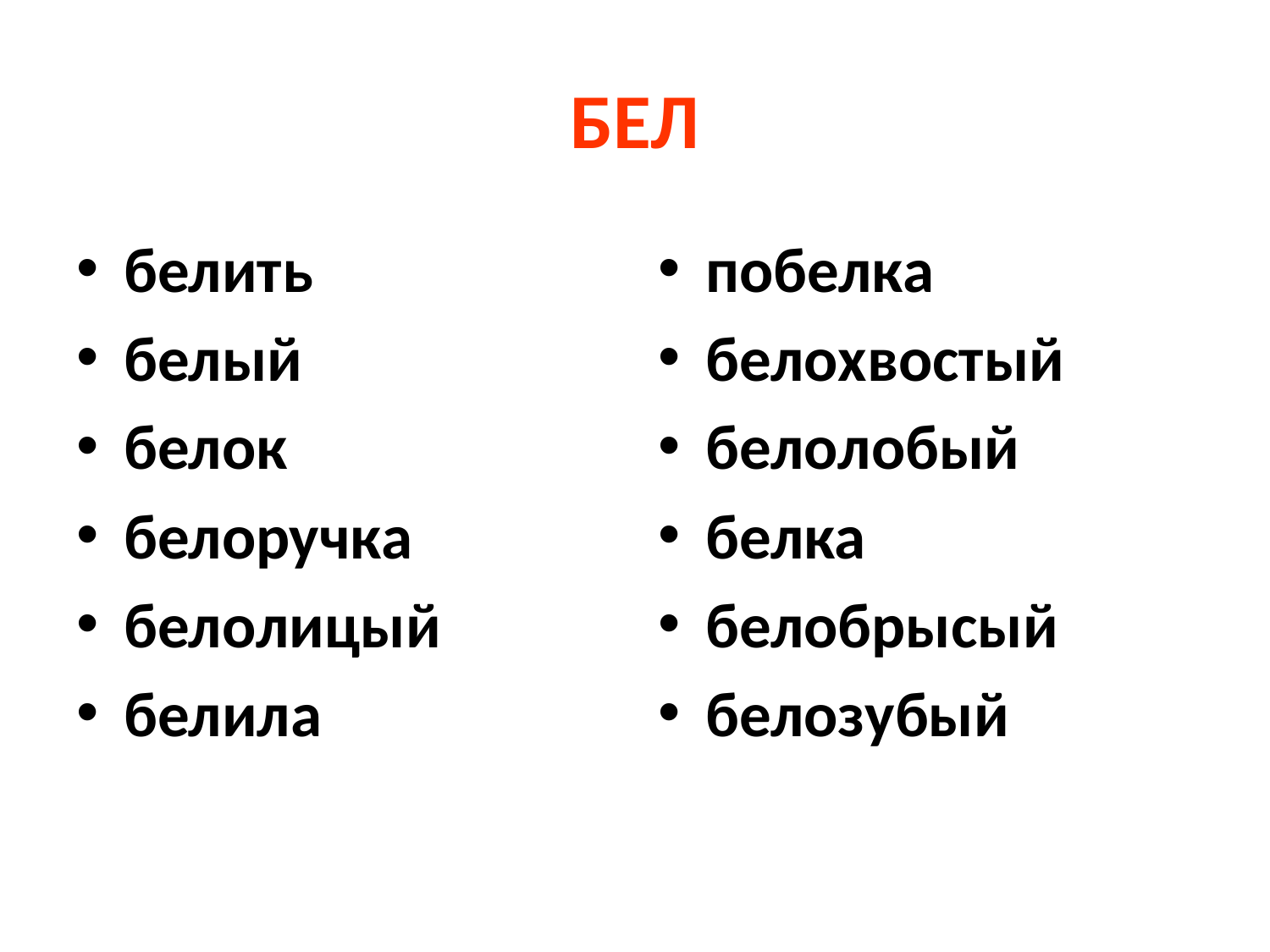

# БЕЛ
белить
белый
белок
белоручка
белолицый
белила

побелка
белохвостый
белолобый
белка
белобрысый
белозубый